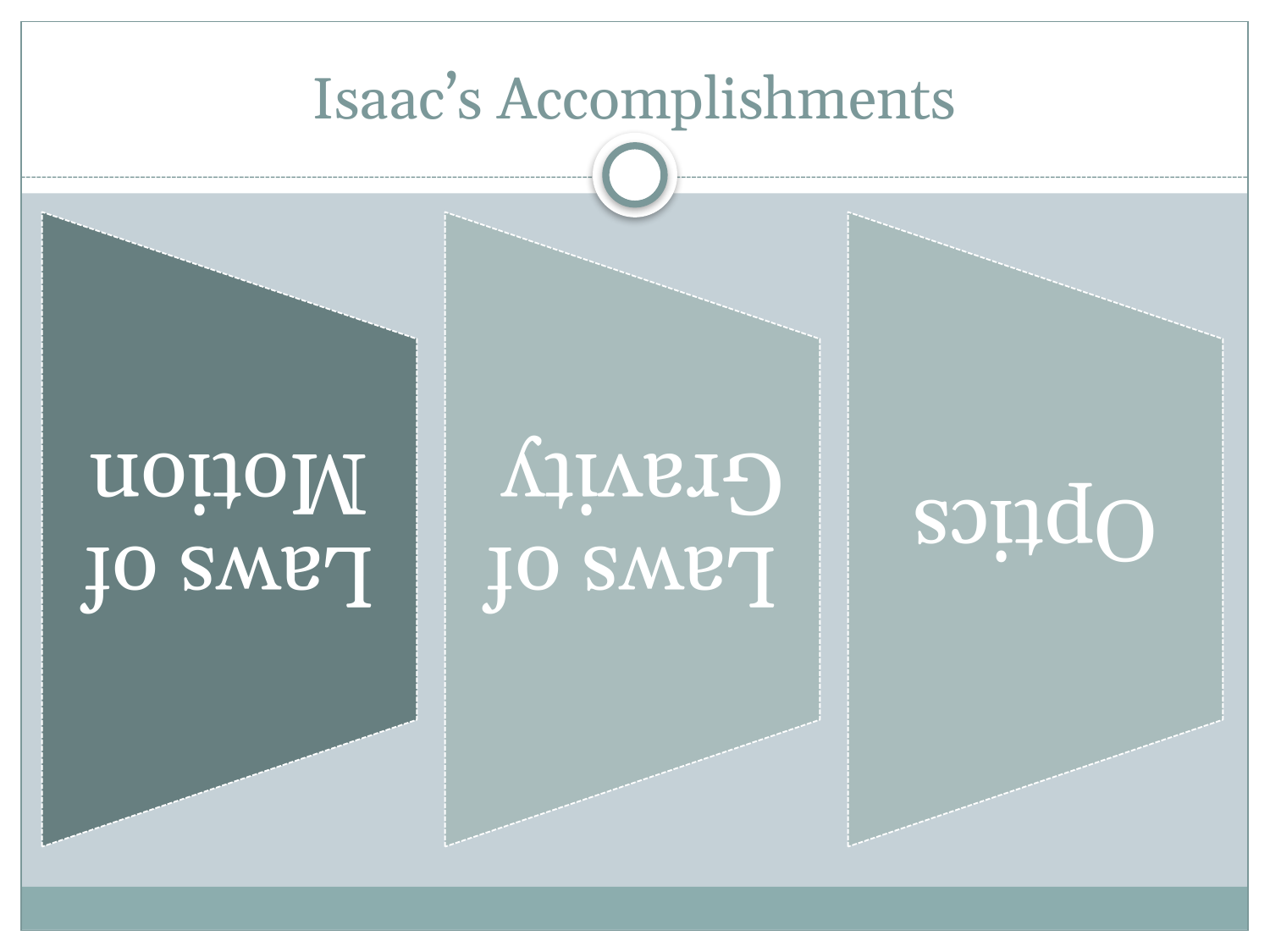

# Isaac’s Accomplishments
Laws of Motion
Laws of Gravity
Optics